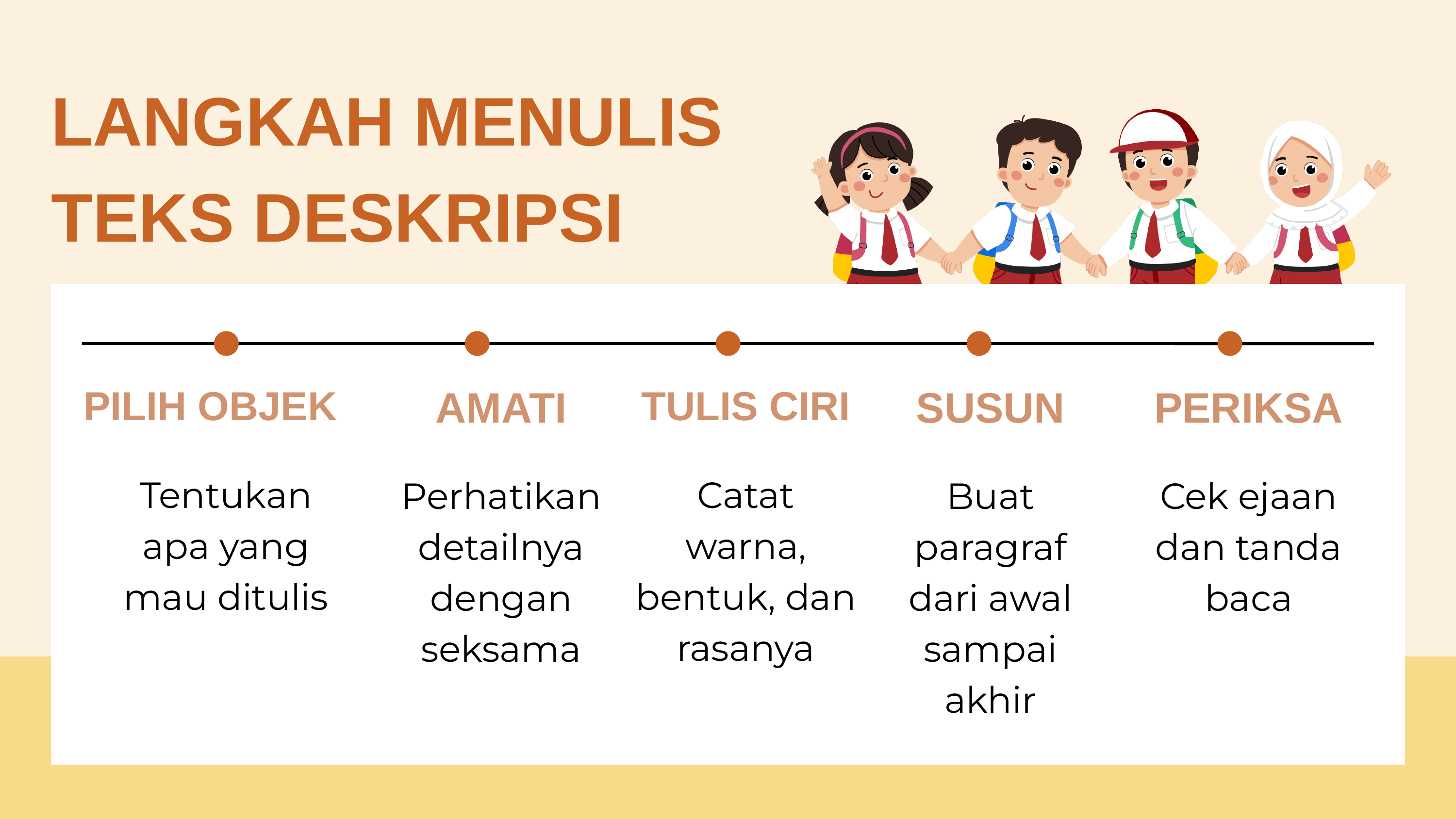

LANGKAH MENULIS TEKS DESKRIPSI

PILIH OBJEK
AMATI
TULIS CIRI
SUSUN
PERIKSA
Tentukan apa yang mau ditulis
Catat warna, bentuk, dan rasanya
Perhatikan detailnya dengan seksama
Buat paragraf dari awal sampai akhir
Cek ejaan dan tanda baca